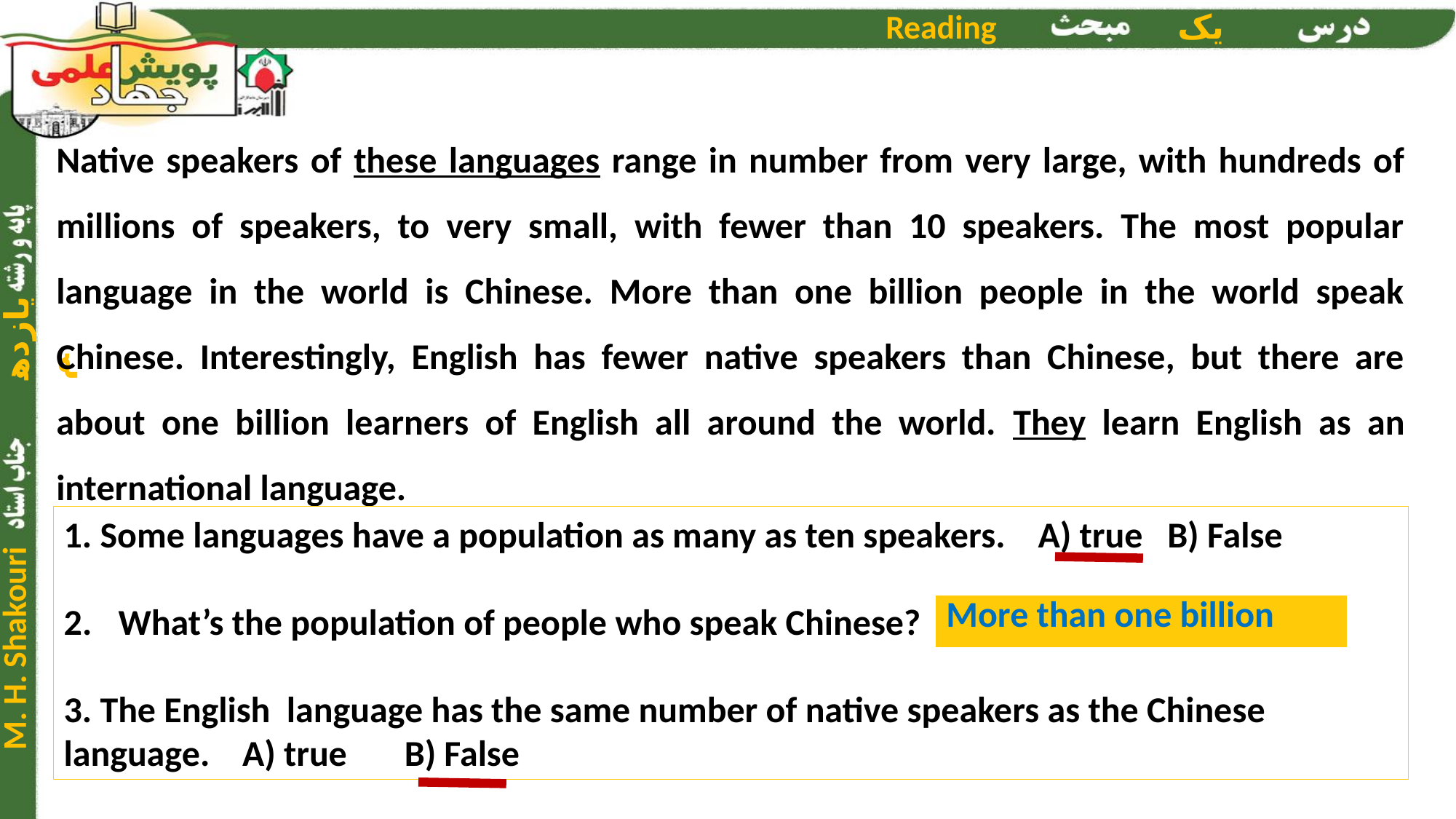

Native speakers of these languages range in number from very large, with hundreds of millions of speakers, to very small, with fewer than 10 speakers. The most popular language in the world is Chinese. More than one billion people in the world speak Chinese. Interestingly, English has fewer native speakers than Chinese, but there are about one billion learners of English all around the world. They learn English as an international language.
1. Some languages have a population as many as ten speakers.    A) true   B) False

What’s the population of people who speak Chinese?

3. The English  language has the same number of native speakers as the Chinese language.    A) true       B) False
| More than one billion |
| --- |